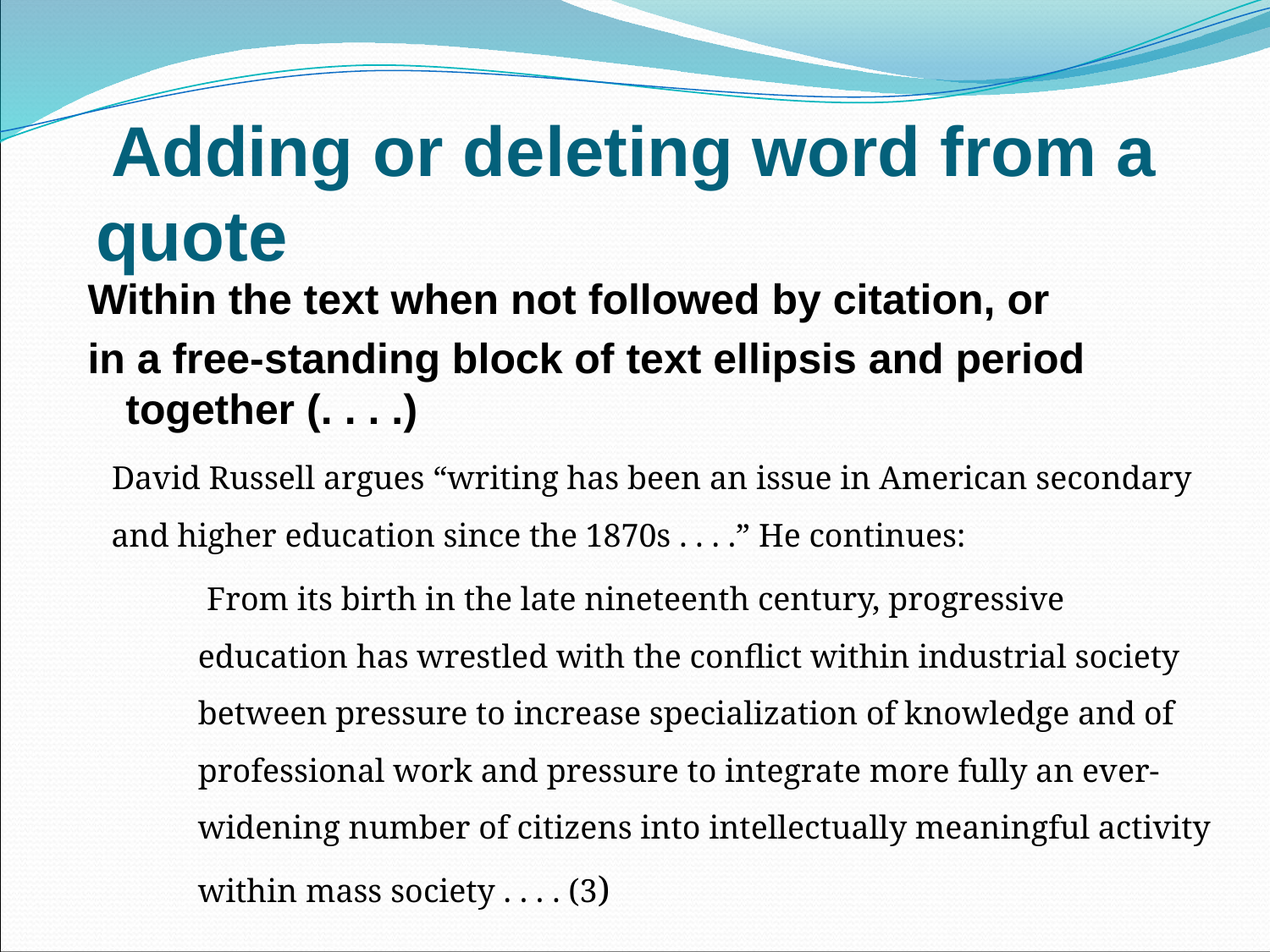

# Adding or deleting word from a quote
Within the text when not followed by citation, or
in a free-standing block of text ellipsis and period together (. . . .)
David Russell argues “writing has been an issue in American secondary and higher education since the 1870s . . . .” He continues:
 From its birth in the late nineteenth century, progressive education has wrestled with the conflict within industrial society between pressure to increase specialization of knowledge and of professional work and pressure to integrate more fully an ever-widening number of citizens into intellectually meaningful activity within mass society . . . . (3)